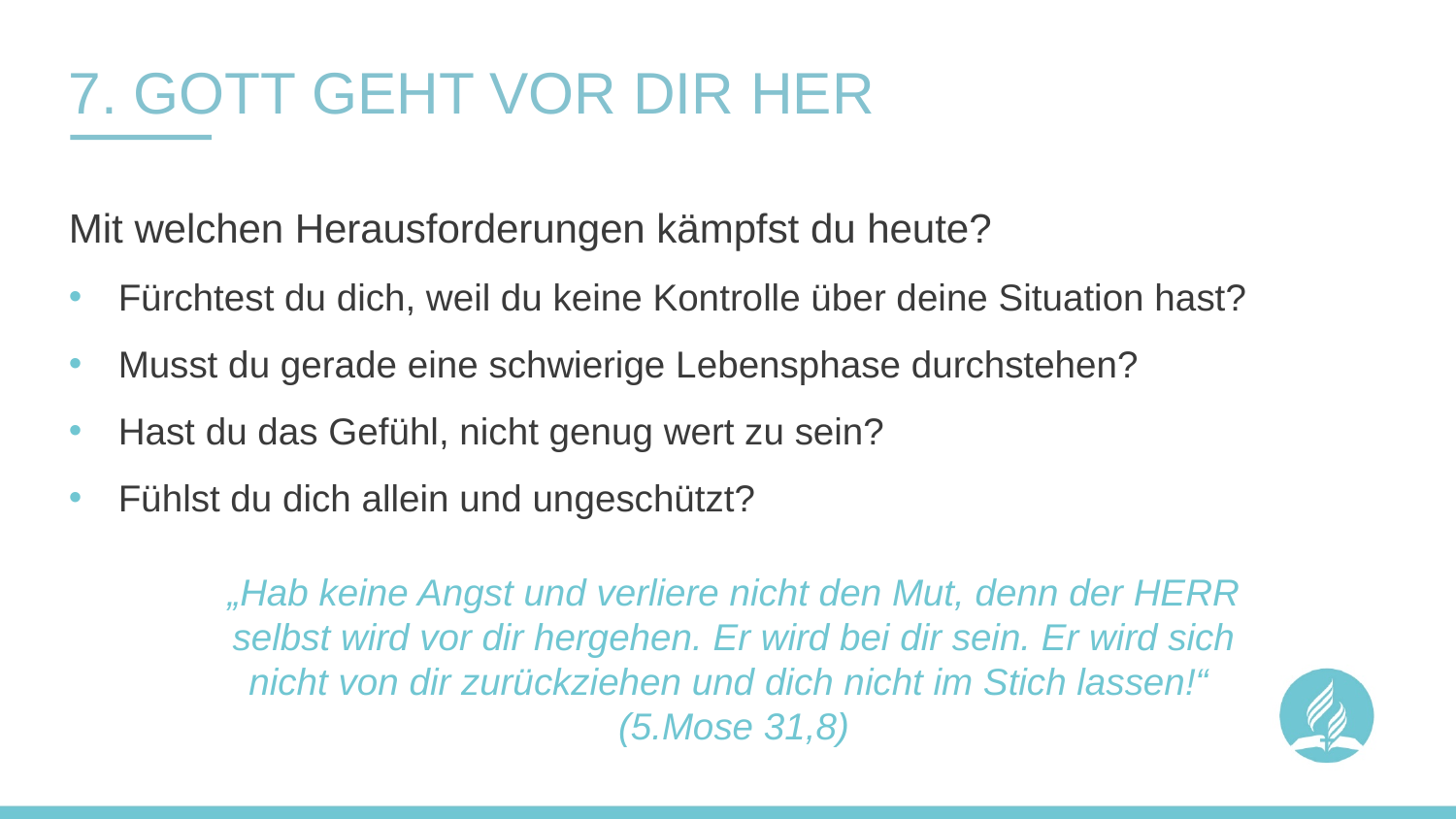

# 7. GOTT GEHT VOR DIR HER
Mit welchen Herausforderungen kämpfst du heute?
Fürchtest du dich, weil du keine Kontrolle über deine Situation hast?
Musst du gerade eine schwierige Lebensphase durchstehen?
Hast du das Gefühl, nicht genug wert zu sein?
Fühlst du dich allein und ungeschützt?

„Hab keine Angst und verliere nicht den Mut, denn der HERR
 selbst wird vor dir hergehen. Er wird bei dir sein. Er wird sich
nicht von dir zurückziehen und dich nicht im Stich lassen!“
(5.Mose 31,8)